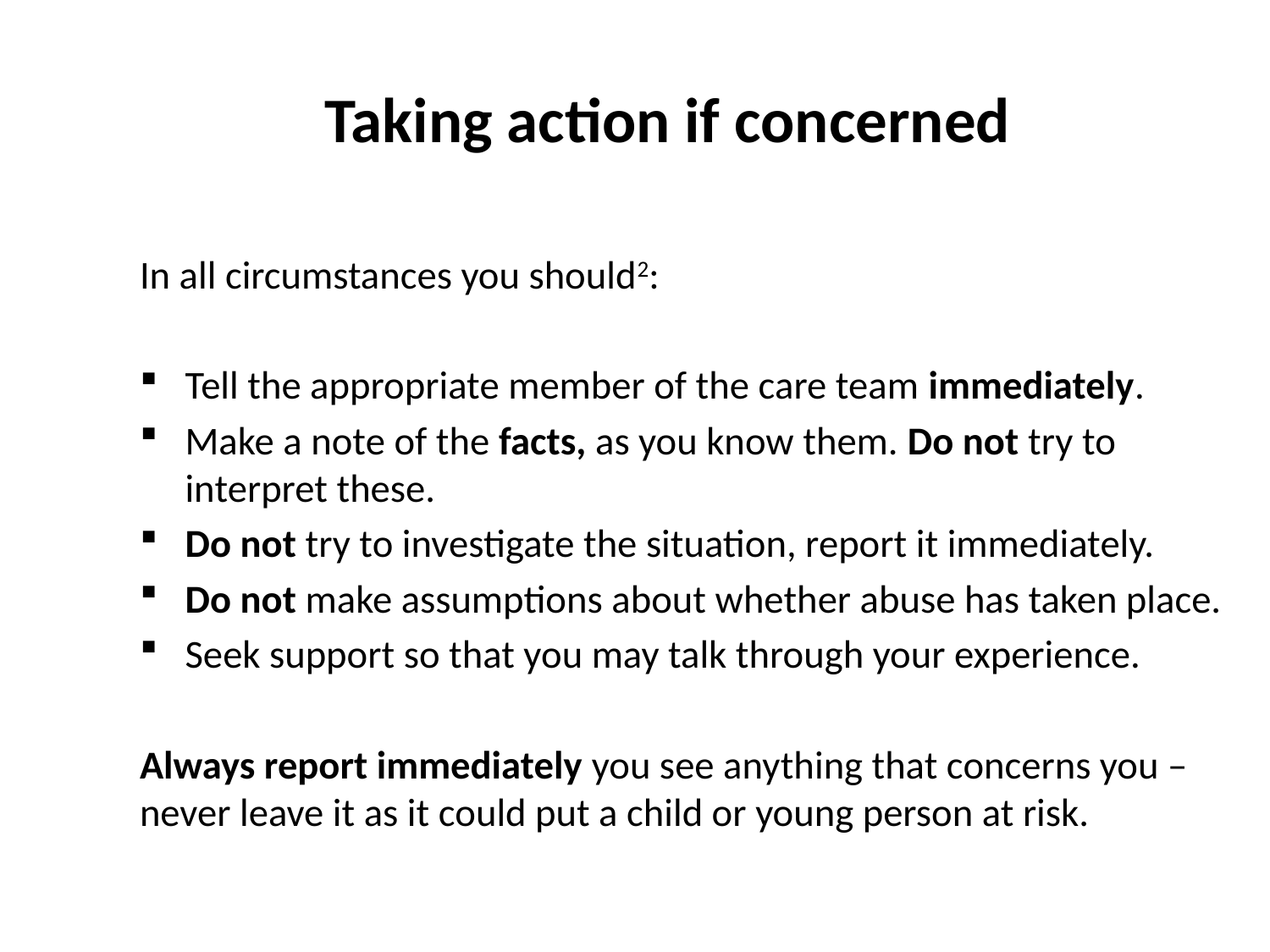

Taking action if concerned
In all circumstances you should2:

Tell the appropriate member of the care team immediately.
Make a note of the facts, as you know them. Do not try to interpret these.
Do not try to investigate the situation, report it immediately.
Do not make assumptions about whether abuse has taken place.
Seek support so that you may talk through your experience.

Always report immediately you see anything that concerns you – never leave it as it could put a child or young person at risk.